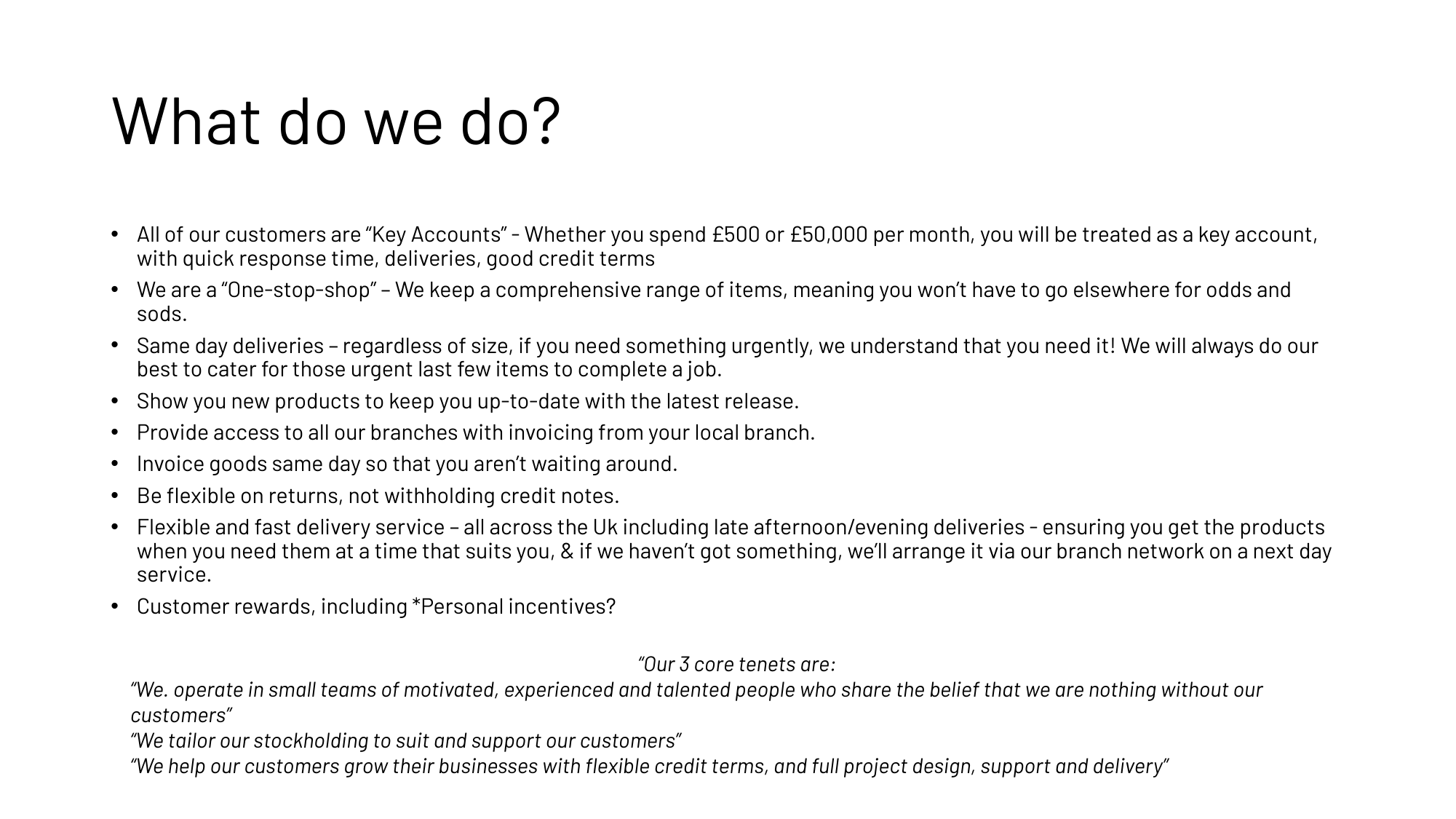

# What do we do?
All of our customers are “Key Accounts” - Whether you spend £500 or £50,000 per month, you will be treated as a key account, with quick response time, deliveries, good credit terms
We are a “One-stop-shop” – We keep a comprehensive range of items, meaning you won’t have to go elsewhere for odds and sods.
Same day deliveries – regardless of size, if you need something urgently, we understand that you need it! We will always do our best to cater for those urgent last few items to complete a job.
Show you new products to keep you up-to-date with the latest release.
Provide access to all our branches with invoicing from your local branch.
Invoice goods same day so that you aren’t waiting around.
Be flexible on returns, not withholding credit notes.
Flexible and fast delivery service – all across the Uk including late afternoon/evening deliveries - ensuring you get the products when you need them at a time that suits you, & if we haven’t got something, we’ll arrange it via our branch network on a next day service.
Customer rewards, including *Personal incentives?

“Our 3 core tenets are:
“We. operate in small teams of motivated, experienced and talented people who share the belief that we are nothing without our customers”
“We tailor our stockholding to suit and support our customers”
“We help our customers grow their businesses with flexible credit terms, and full project design, support and delivery”